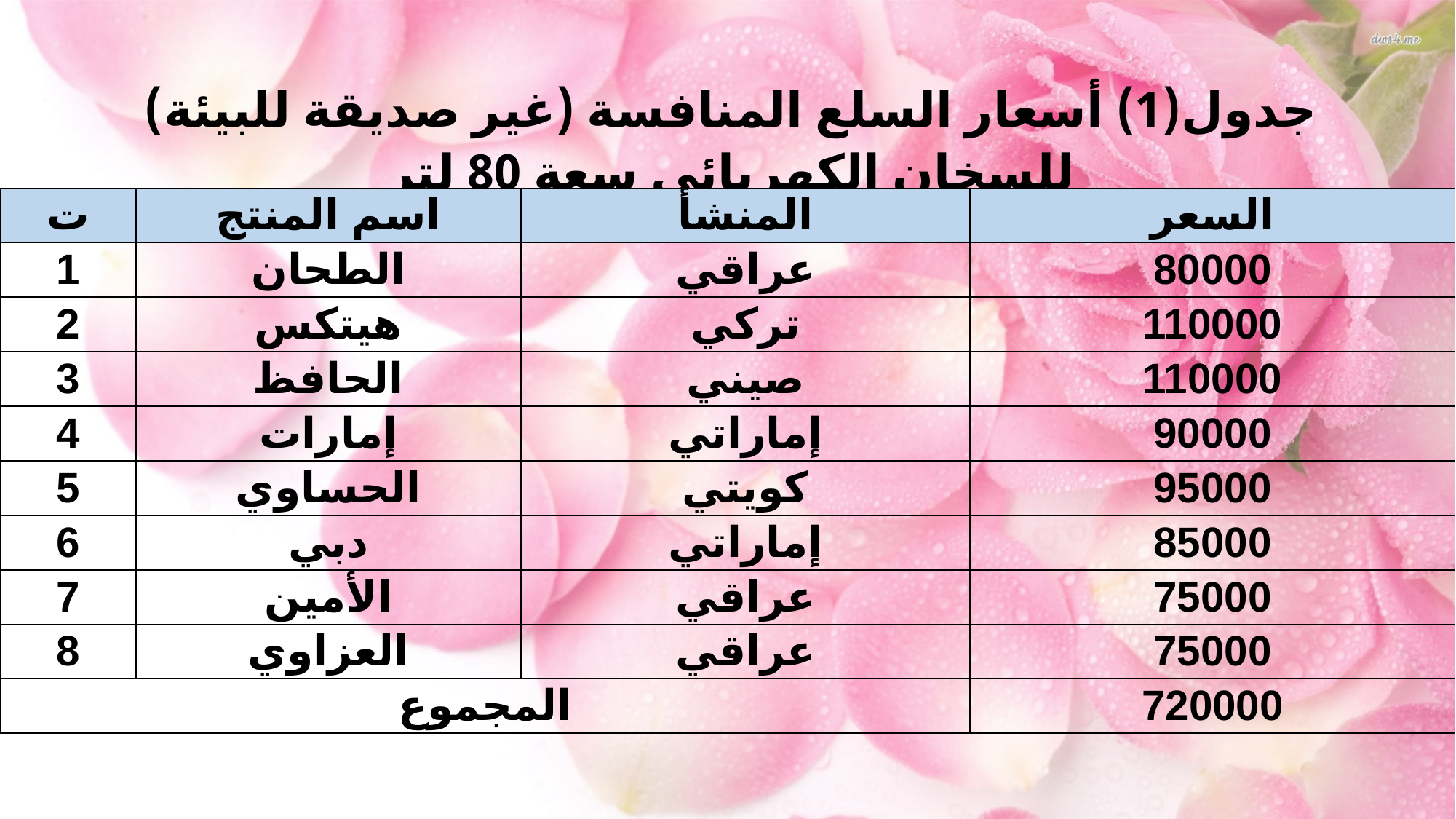

جدول(1) أسعار السلع المنافسة (غير صديقة للبيئة) للسخان الكهربائي سعة 80 لتر

| ت | اسم المنتج | المنشأ | السعر |
| --- | --- | --- | --- |
| 1 | الطحان | عراقي | 80000 |
| 2 | هيتكس | تركي | 110000 |
| 3 | الحافظ | صيني | 110000 |
| 4 | إمارات | إماراتي | 90000 |
| 5 | الحساوي | كويتي | 95000 |
| 6 | دبي | إماراتي | 85000 |
| 7 | الأمين | عراقي | 75000 |
| 8 | العزاوي | عراقي | 75000 |
| المجموع |  |  | 720000 |